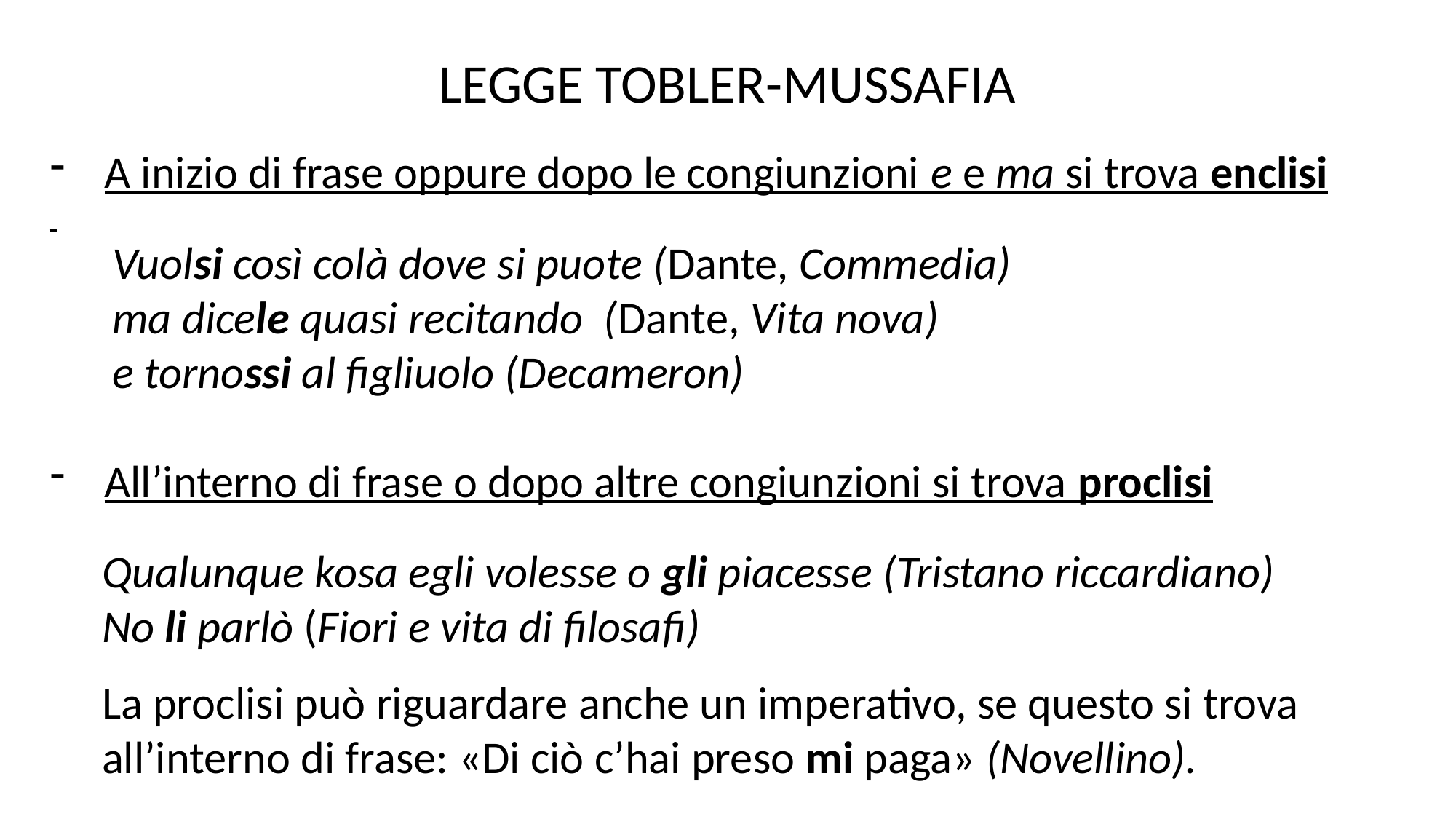

LEGGE TOBLER-MUSSAFIA
A inizio di frase oppure dopo le congiunzioni e e ma si trova enclisi

      Vuolsi così colà dove si puote (Dante, Commedia)
      ma dicele quasi recitando  (Dante, Vita nova)
      e tornossi al figliuolo (Decameron)

All’interno di frase o dopo altre congiunzioni si trova proclisi

     Qualunque kosa egli volesse o gli piacesse (Tristano riccardiano)
     No li parlò (Fiori e vita di filosafi)

     La proclisi può riguardare anche un imperativo, se questo si trova
     all’interno di frase: «Di ciò c’hai preso mi paga» (Novellino).